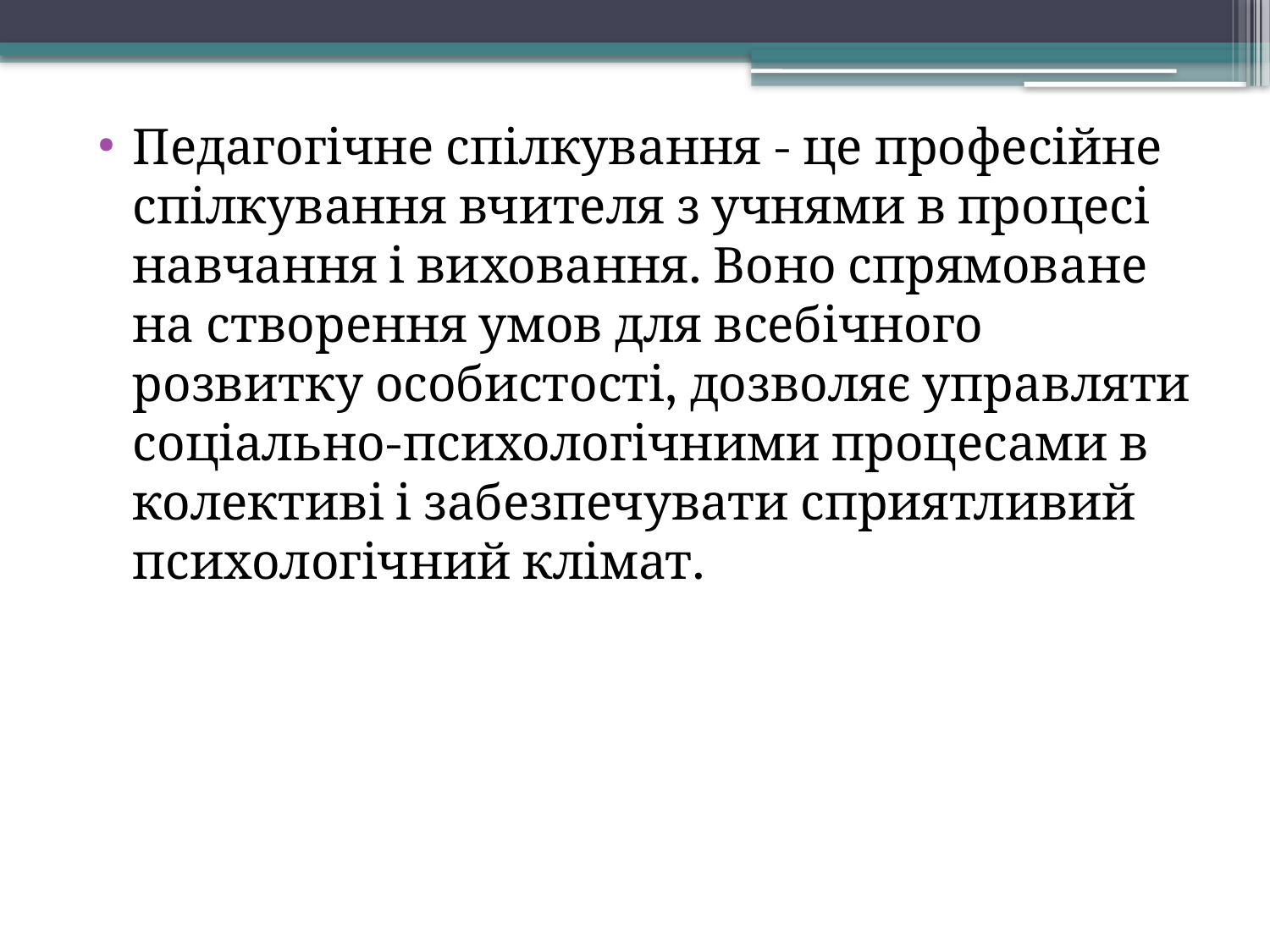

Педагогічне спілкування - це професійне спілкування вчителя з учнями в процесі навчання і виховання. Воно спрямоване на створення умов для всебічного розвитку особистості, дозволяє управляти соціально-психологічними процесами в колективі і забезпечувати сприятливий психологічний клімат.